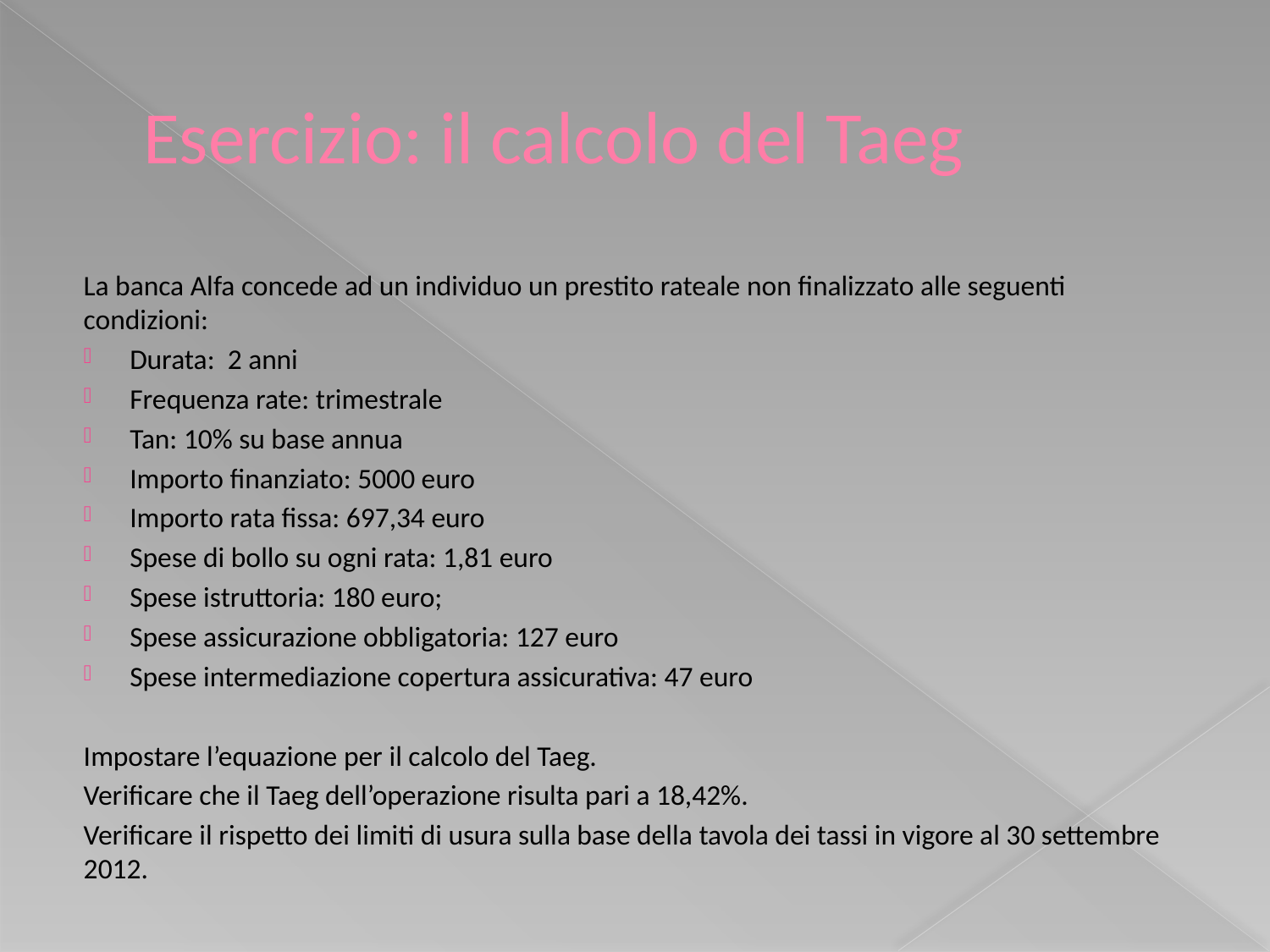

# Esercizio: il calcolo del Taeg
La banca Alfa concede ad un individuo un prestito rateale non finalizzato alle seguenti condizioni:
Durata:  2 anni
Frequenza rate: trimestrale
Tan: 10% su base annua
Importo finanziato: 5000 euro
Importo rata fissa: 697,34 euro
Spese di bollo su ogni rata: 1,81 euro
Spese istruttoria: 180 euro;
Spese assicurazione obbligatoria: 127 euro
Spese intermediazione copertura assicurativa: 47 euro

Impostare l’equazione per il calcolo del Taeg.
Verificare che il Taeg dell’operazione risulta pari a 18,42%.
Verificare il rispetto dei limiti di usura sulla base della tavola dei tassi in vigore al 30 settembre 2012.